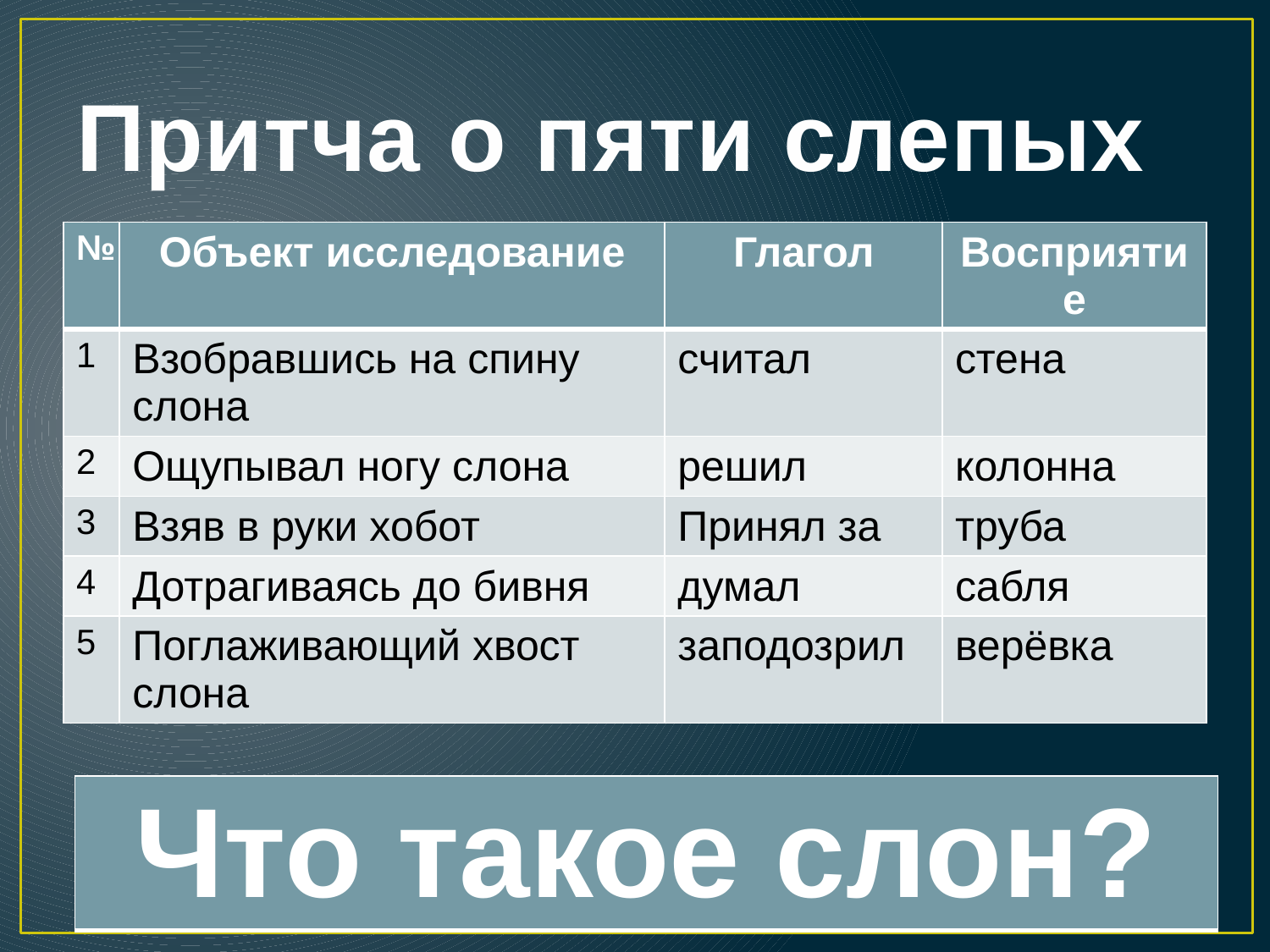

# Притча о пяти слепых
| № | Объект исследование | Глагол | Восприятие |
| --- | --- | --- | --- |
| 1 | Взобравшись на спину слона | считал | стена |
| 2 | Ощупывал ногу слона | решил | колонна |
| 3 | Взяв в руки хобот | Принял за | труба |
| 4 | Дотрагиваясь до бивня | думал | сабля |
| 5 | Поглаживающий хвост слона | заподозрил | верёвка |
| Что такое слон? |
| --- |